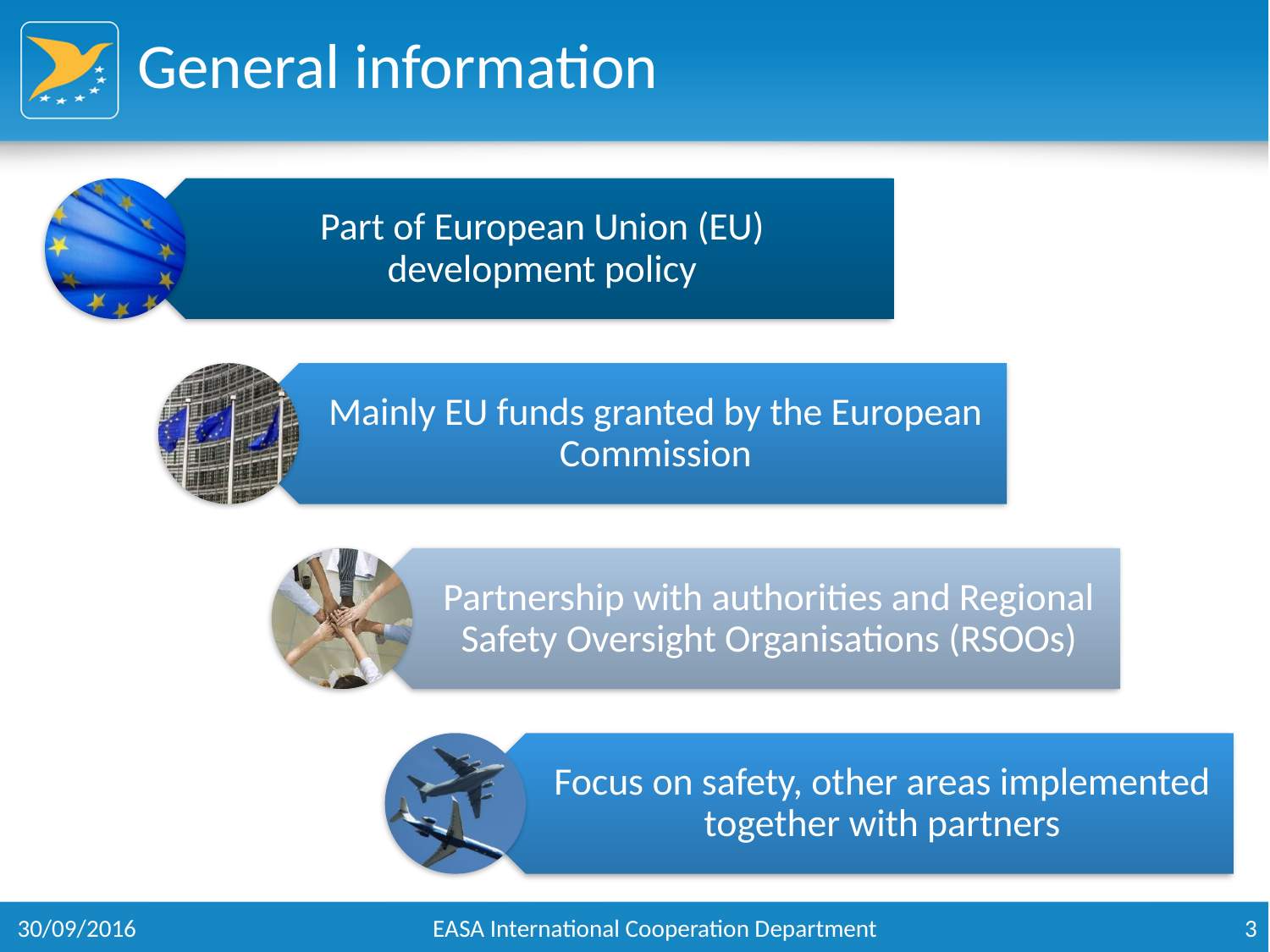

# General information
Part of European Union (EU) development policy

Mainly EU funds granted by the European Commission

Partnership with authorities and Regional Safety Oversight Organisations (RSOOs)

Focus on safety, other areas implemented together with partners

30/09/2016
EASA International Cooperation Department
3